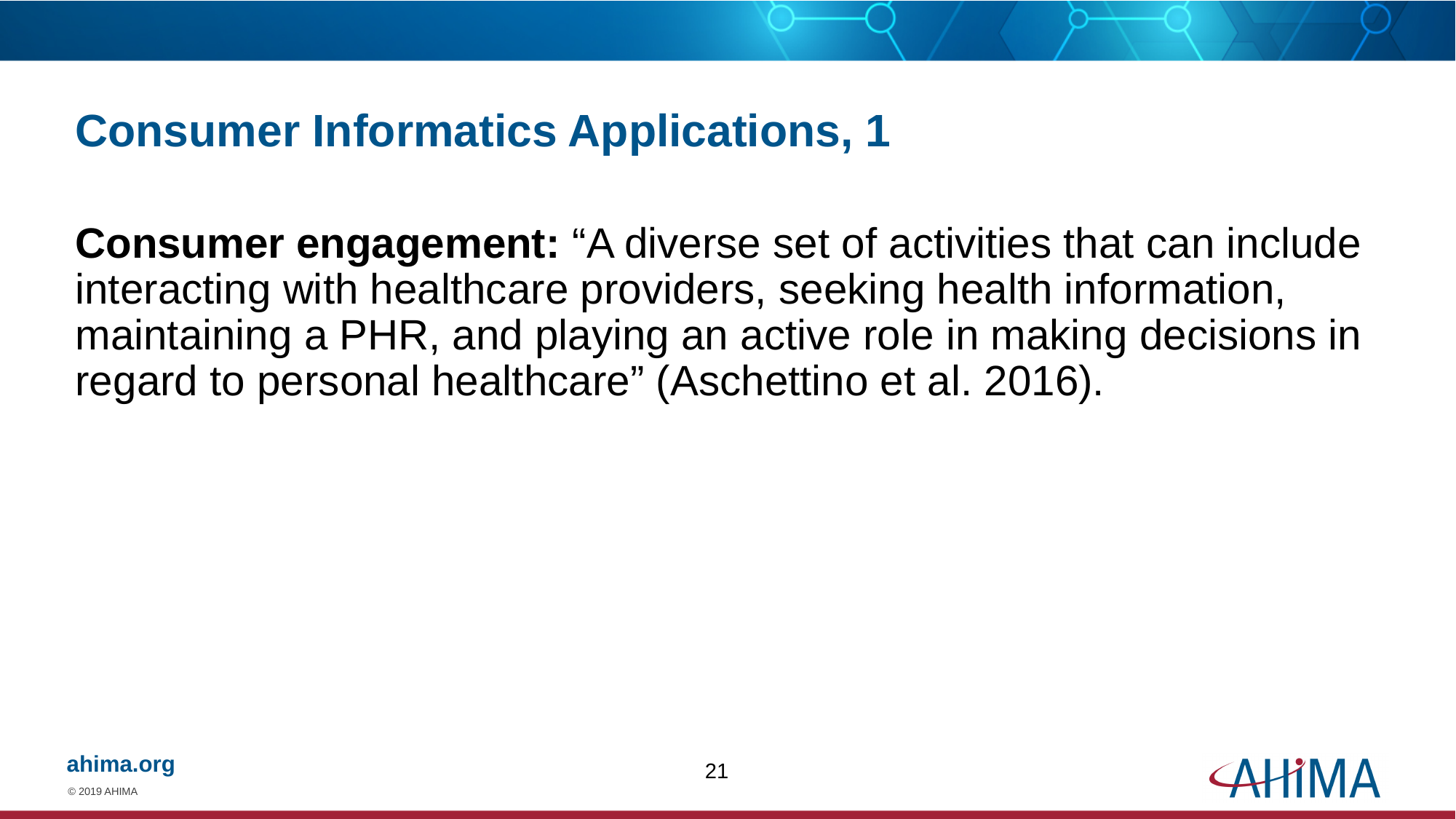

# Consumer Informatics Applications, 1
Consumer engagement: “A diverse set of activities that can include interacting with healthcare providers, seeking health information, maintaining a PHR, and playing an active role in making decisions in regard to personal healthcare” (Aschettino et al. 2016).